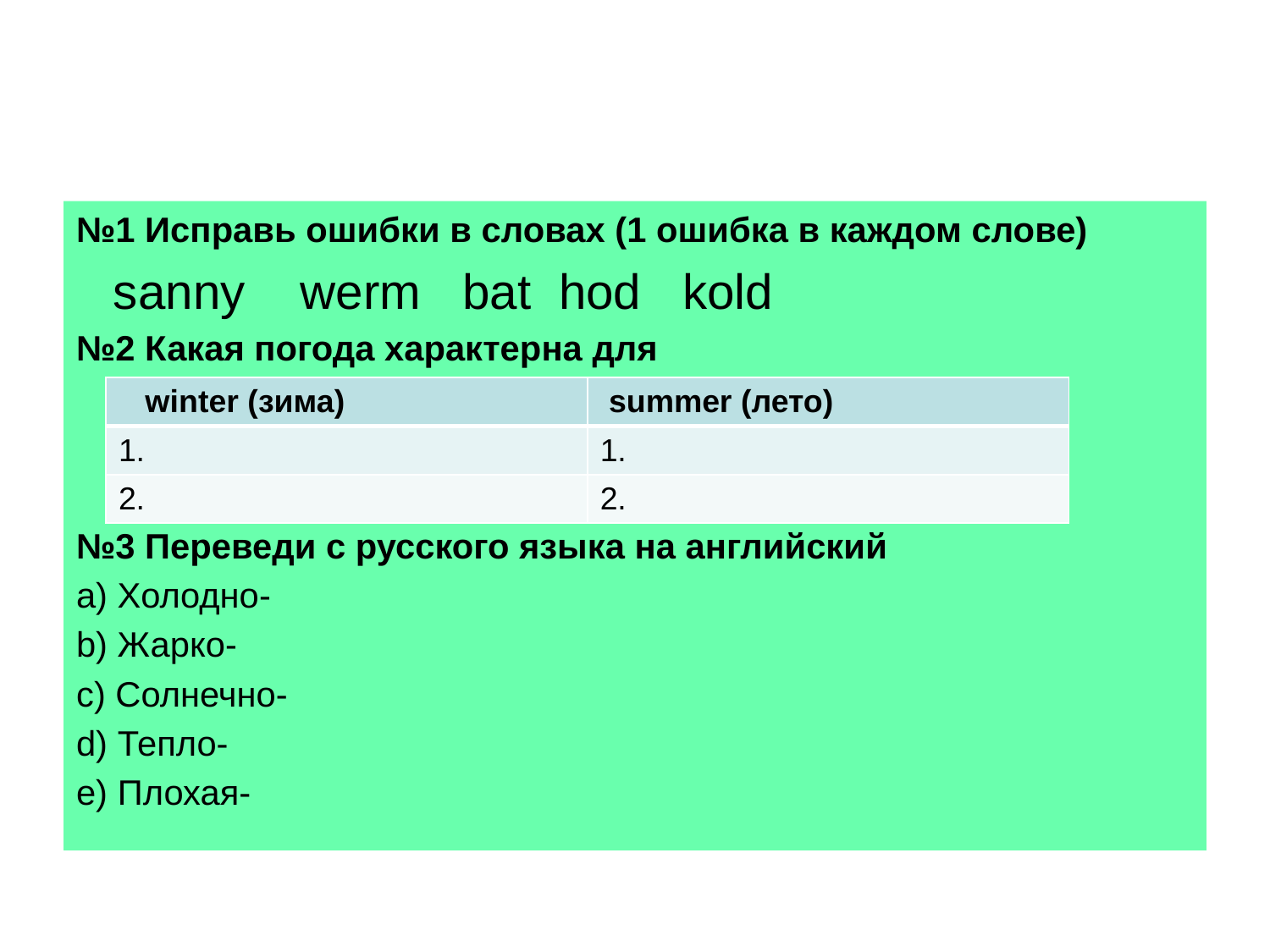

#
№1 Исправь ошибки в словах (1 ошибка в каждом слове)
   sanny    werm   bat  hod   kold
№2 Какая погода характерна для

№3 Переведи с русского языка на английский
а) Холодно-
b) Жарко-
c) Солнечно-
d) Тепло-
e) Плохая-

| winter (зима) | summer (лето) |
| --- | --- |
| 1. | 1. |
| 2. | 2. |